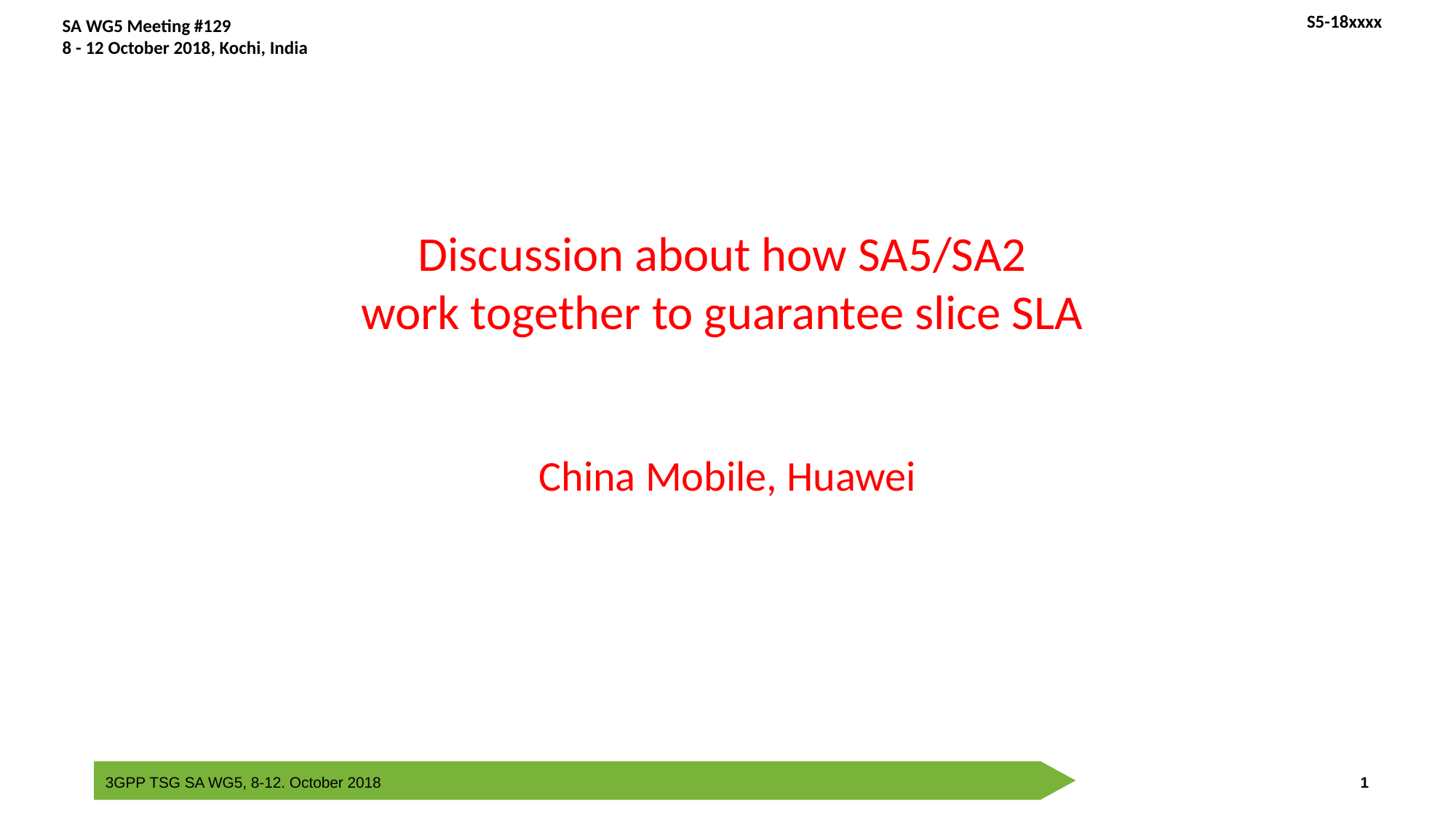

# Discussion about how SA5/SA2 work together to guarantee slice SLA China Mobile, Huawei